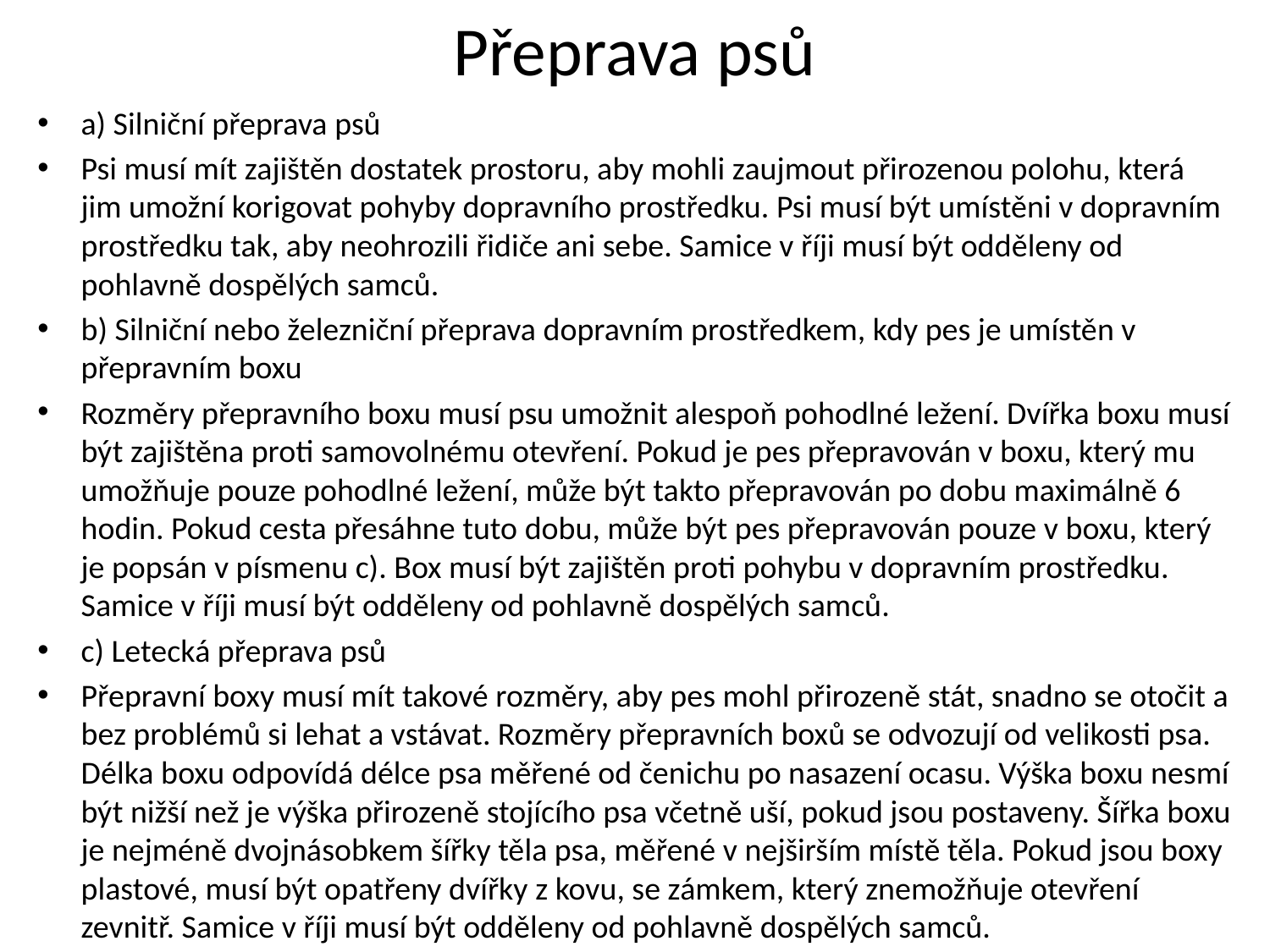

# Přeprava psů
a) Silniční přeprava psů
Psi musí mít zajištěn dostatek prostoru, aby mohli zaujmout přirozenou polohu, která jim umožní korigovat pohyby dopravního prostředku. Psi musí být umístěni v dopravním prostředku tak, aby neohrozili řidiče ani sebe. Samice v říji musí být odděleny od pohlavně dospělých samců.
b) Silniční nebo železniční přeprava dopravním prostředkem, kdy pes je umístěn v přepravním boxu
Rozměry přepravního boxu musí psu umožnit alespoň pohodlné ležení. Dvířka boxu musí být zajištěna proti samovolnému otevření. Pokud je pes přepravován v boxu, který mu umožňuje pouze pohodlné ležení, může být takto přepravován po dobu maximálně 6 hodin. Pokud cesta přesáhne tuto dobu, může být pes přepravován pouze v boxu, který je popsán v písmenu c). Box musí být zajištěn proti pohybu v dopravním prostředku. Samice v říji musí být odděleny od pohlavně dospělých samců.
c) Letecká přeprava psů
Přepravní boxy musí mít takové rozměry, aby pes mohl přirozeně stát, snadno se otočit a bez problémů si lehat a vstávat. Rozměry přepravních boxů se odvozují od velikosti psa. Délka boxu odpovídá délce psa měřené od čenichu po nasazení ocasu. Výška boxu nesmí být nižší než je výška přirozeně stojícího psa včetně uší, pokud jsou postaveny. Šířka boxu je nejméně dvojnásobkem šířky těla psa, měřené v nejširším místě těla. Pokud jsou boxy plastové, musí být opatřeny dvířky z kovu, se zámkem, který znemožňuje otevření zevnitř. Samice v říji musí být odděleny od pohlavně dospělých samců.